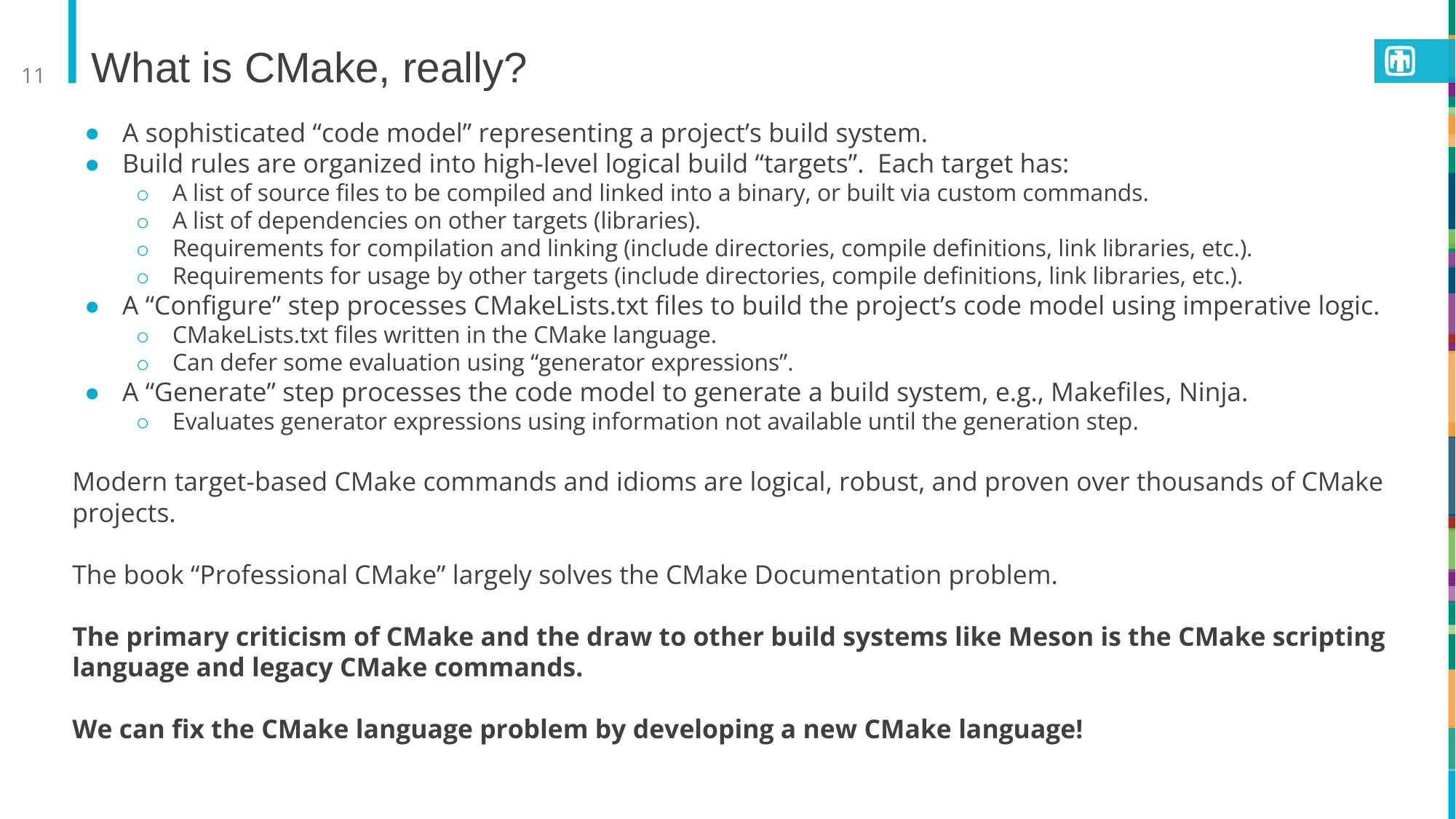

11
# What is CMake, really?
A sophisticated “code model” representing a project’s build system.
Build rules are organized into high-level logical build “targets”.  Each target has:
A list of source files to be compiled and linked into a binary, or built via custom commands.
A list of dependencies on other targets (libraries).
Requirements for compilation and linking (include directories, compile definitions, link libraries, etc.).
Requirements for usage by other targets (include directories, compile definitions, link libraries, etc.).
A “Configure” step processes CMakeLists.txt files to build the project’s code model using imperative logic.
CMakeLists.txt files written in the CMake language.
Can defer some evaluation using “generator expressions”.
A “Generate” step processes the code model to generate a build system, e.g., Makefiles, Ninja.
Evaluates generator expressions using information not available until the generation step.

Modern target-based CMake commands and idioms are logical, robust, and proven over thousands of CMake projects.

The book “Professional CMake” largely solves the CMake Documentation problem.

The primary criticism of CMake and the draw to other build systems like Meson is the CMake scripting language and legacy CMake commands.

We can fix the CMake language problem by developing a new CMake language!